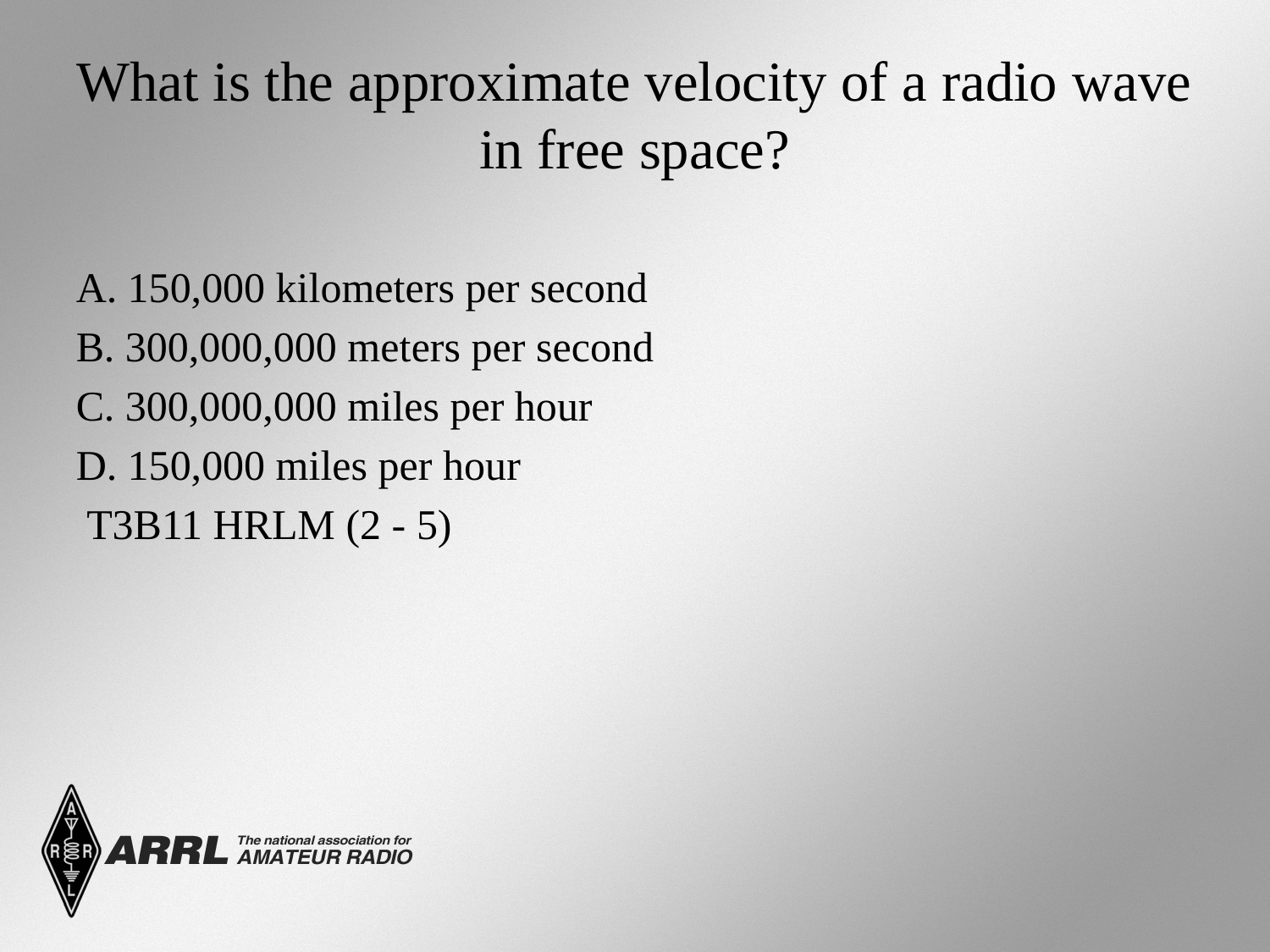

# What is the approximate velocity of a radio wave in free space?
A. 150,000 kilometers per second
B. 300,000,000 meters per second
C. 300,000,000 miles per hour
D. 150,000 miles per hour
 T3B11 HRLM (2 - 5)